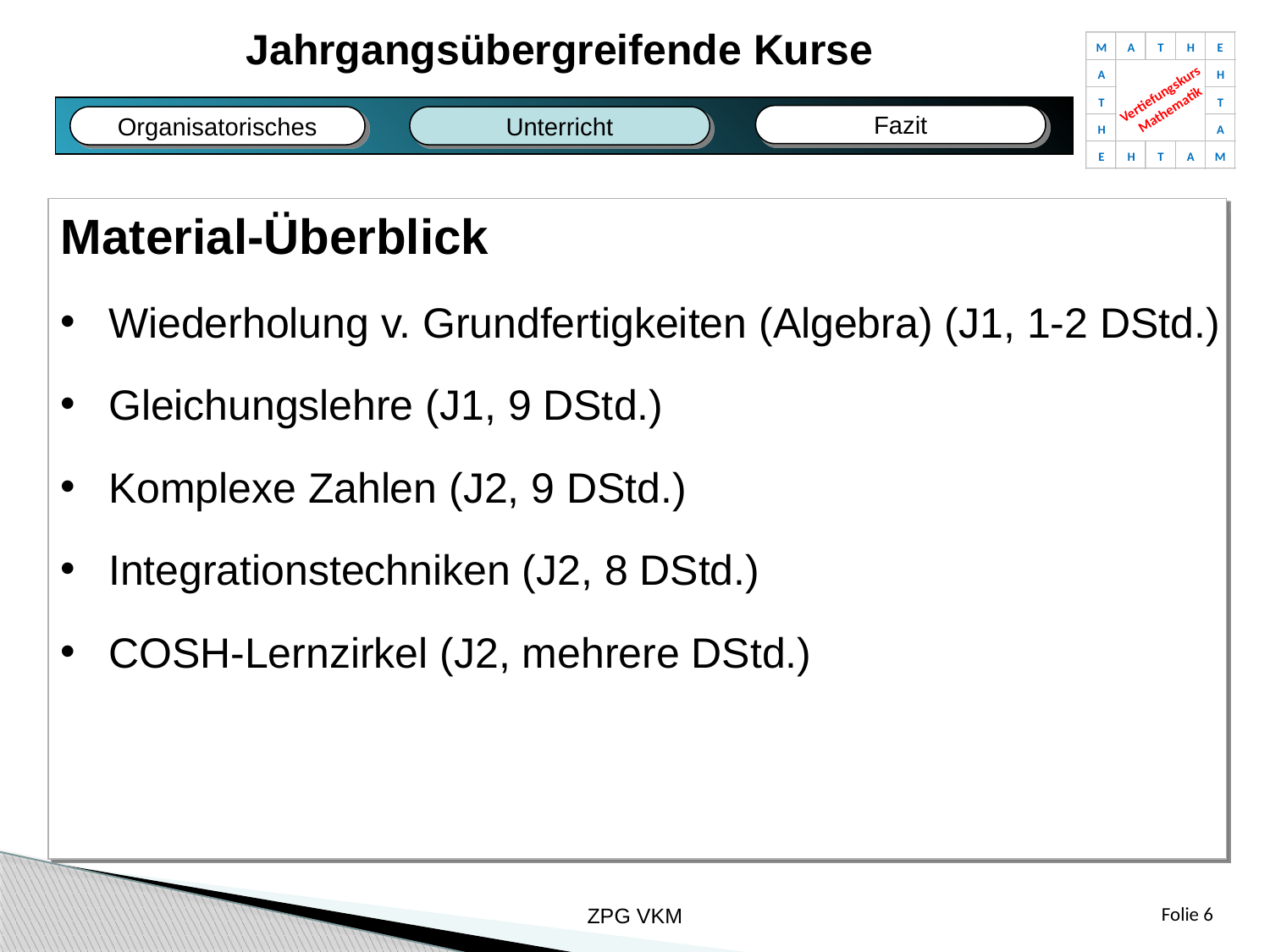

Jahrgangsübergreifende Kurse

M
A
T
H
E

A
H
Vertiefungskurs
Mathematik

T
T

H
A

E
H
T
A
M

Fazit
Organisatorisches
Unterricht
Fazit
Bildungsplan
Fachliches
Unterricht
Material-Überblick
Wiederholung v. Grundfertigkeiten (Algebra) (J1, 1-2 DStd.)
Gleichungslehre (J1, 9 DStd.)
Komplexe Zahlen (J2, 9 DStd.)
Integrationstechniken (J2, 8 DStd.)
COSH-Lernzirkel (J2, mehrere DStd.)

ZPG VKM
Folie 6